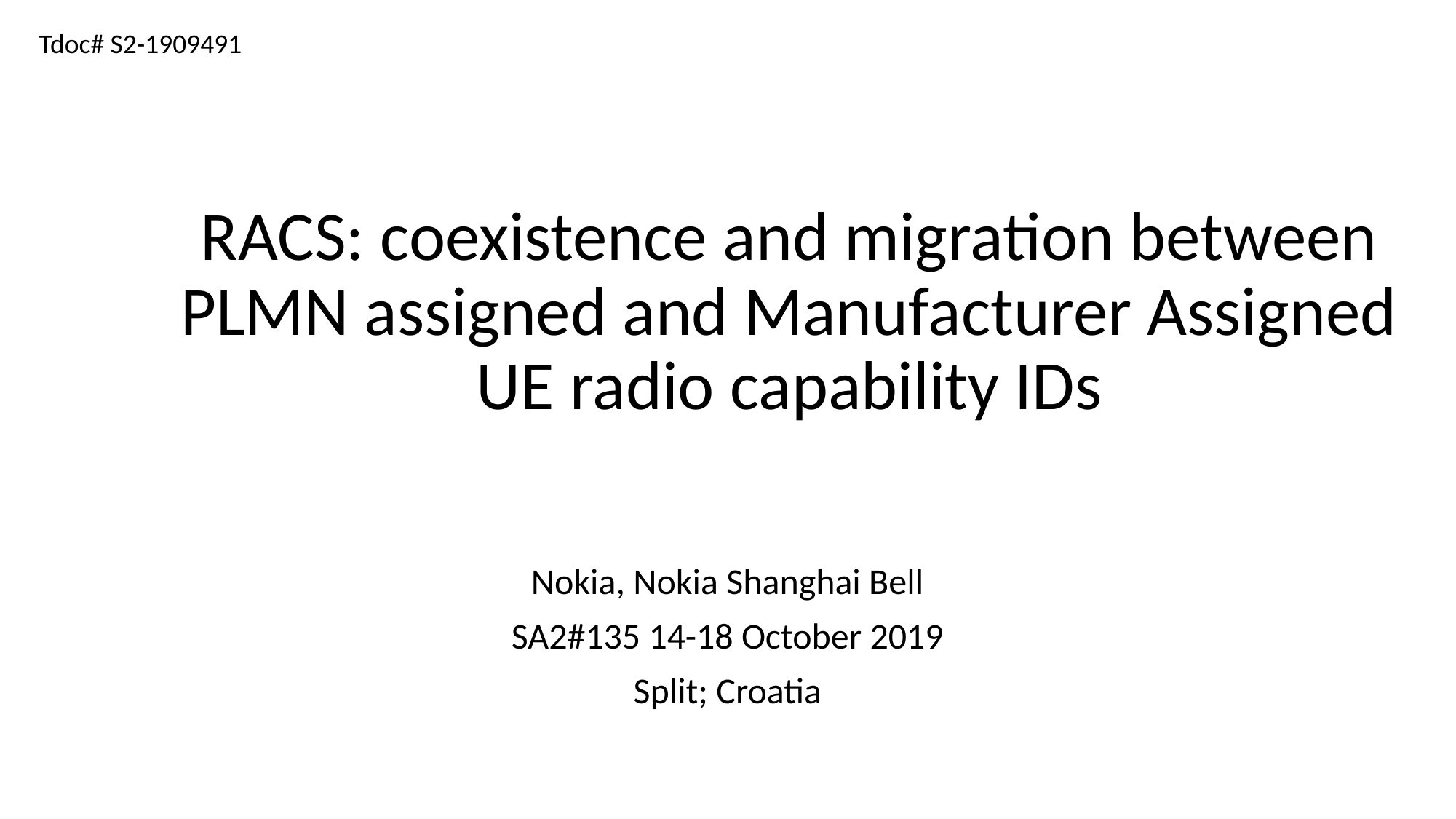

Tdoc# S2-1909491
# RACS: coexistence and migration between PLMN assigned and Manufacturer Assigned UE radio capability IDs
Nokia, Nokia Shanghai Bell
SA2#135 14-18 October 2019
Split; Croatia